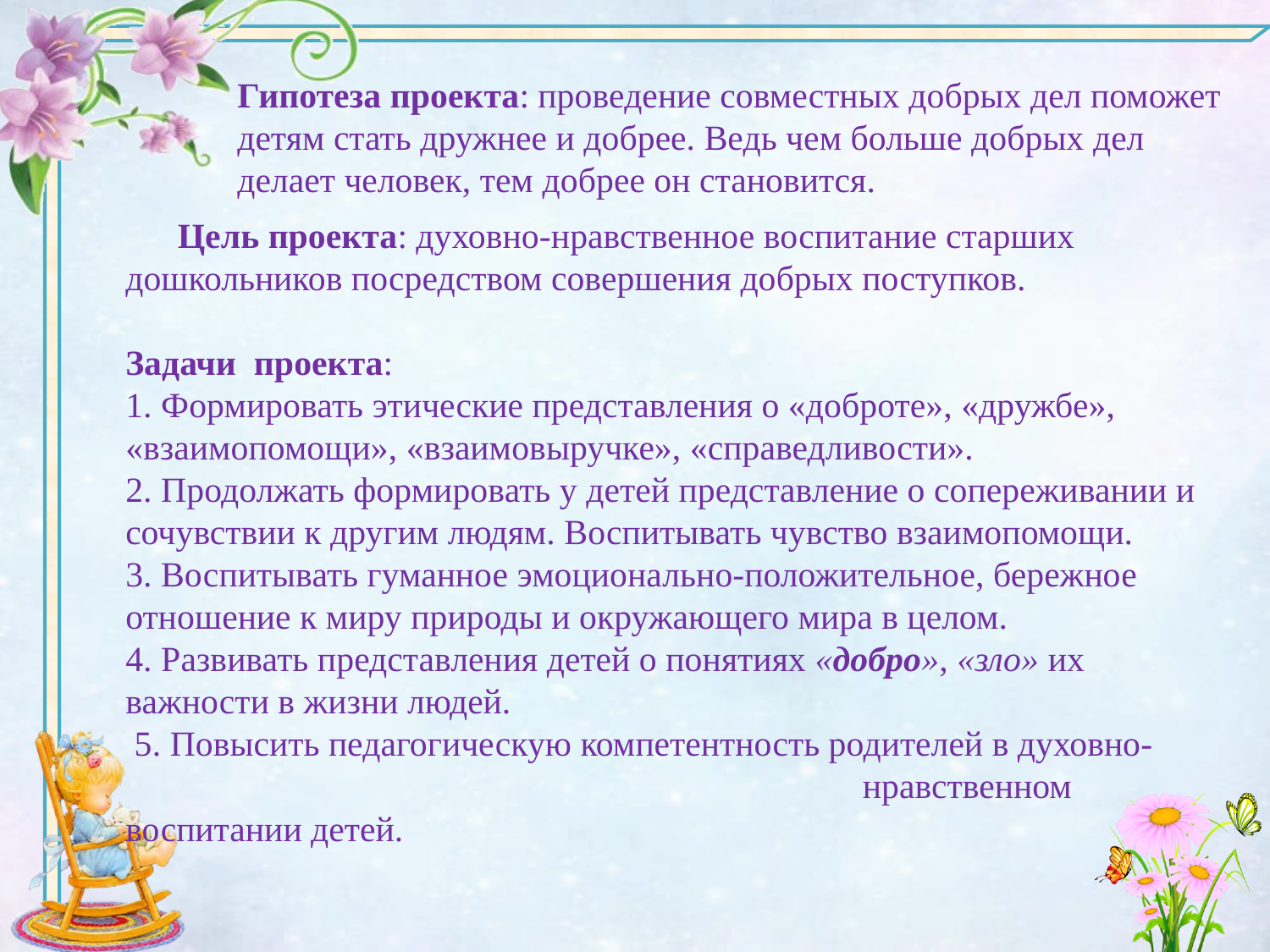

Гипотеза проекта: проведение совместных добрых дел поможет детям стать дружнее и добрее. Ведь чем больше добрых дел делает человек, тем добрее он становится.
       Цель проекта: духовно-нравственное воспитание старших дошкольников посредством совершения добрых поступков.

Задачи  проекта:
1. Формировать этические представления о «доброте», «дружбе», «взаимопомощи», «взаимовыручке», «справедливости».
2. Продолжать формировать у детей представление о сопереживании и сочувствии к другим людям. Воспитывать чувство взаимопомощи.
3. Воспитывать гуманное эмоционально-положительное, бережное отношение к миру природы и окружающего мира в целом.
4. Развивать представления детей о понятиях «добро», «зло» их важности в жизни людей.
 5. Повысить педагогическую компетентность родителей в духовно-                                                                                          нравственном воспитании детей.